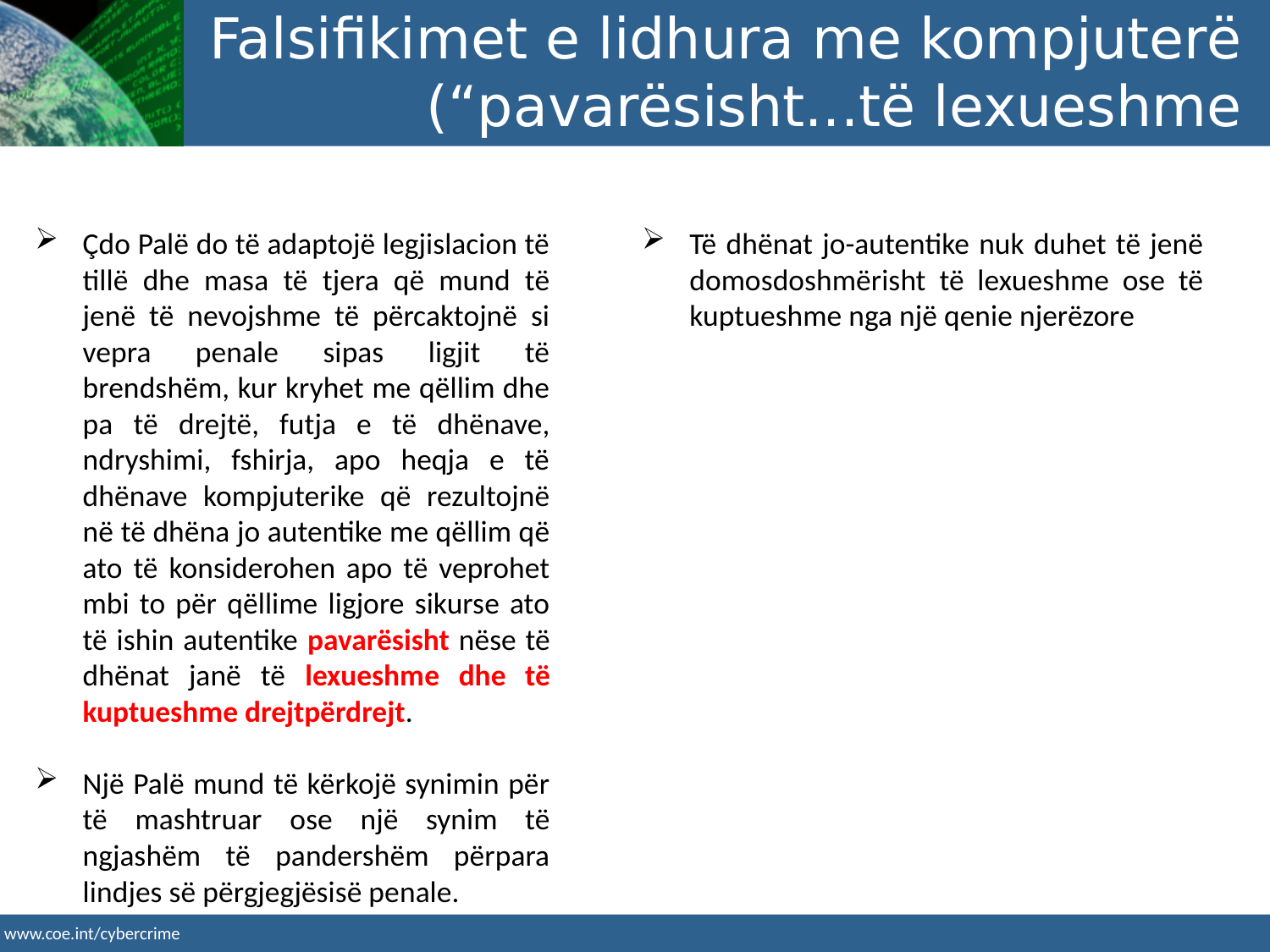

Falsifikimet e lidhura me kompjuterë (“pavarësisht...të lexueshme drejtpërdrejt…”)
Çdo Palë do të adaptojë legjislacion të tillë dhe masa të tjera që mund të jenë të nevojshme të përcaktojnë si vepra penale sipas ligjit të brendshëm, kur kryhet me qëllim dhe pa të drejtë, futja e të dhënave, ndryshimi, fshirja, apo heqja e të dhënave kompjuterike që rezultojnë në të dhëna jo autentike me qëllim që ato të konsiderohen apo të veprohet mbi to për qëllime ligjore sikurse ato të ishin autentike pavarësisht nëse të dhënat janë të lexueshme dhe të kuptueshme drejtpërdrejt.

Një Palë mund të kërkojë synimin për të mashtruar ose një synim të ngjashëm të pandershëm përpara lindjes së përgjegjësisë penale.
Të dhënat jo-autentike nuk duhet të jenë domosdoshmërisht të lexueshme ose të kuptueshme nga një qenie njerëzore